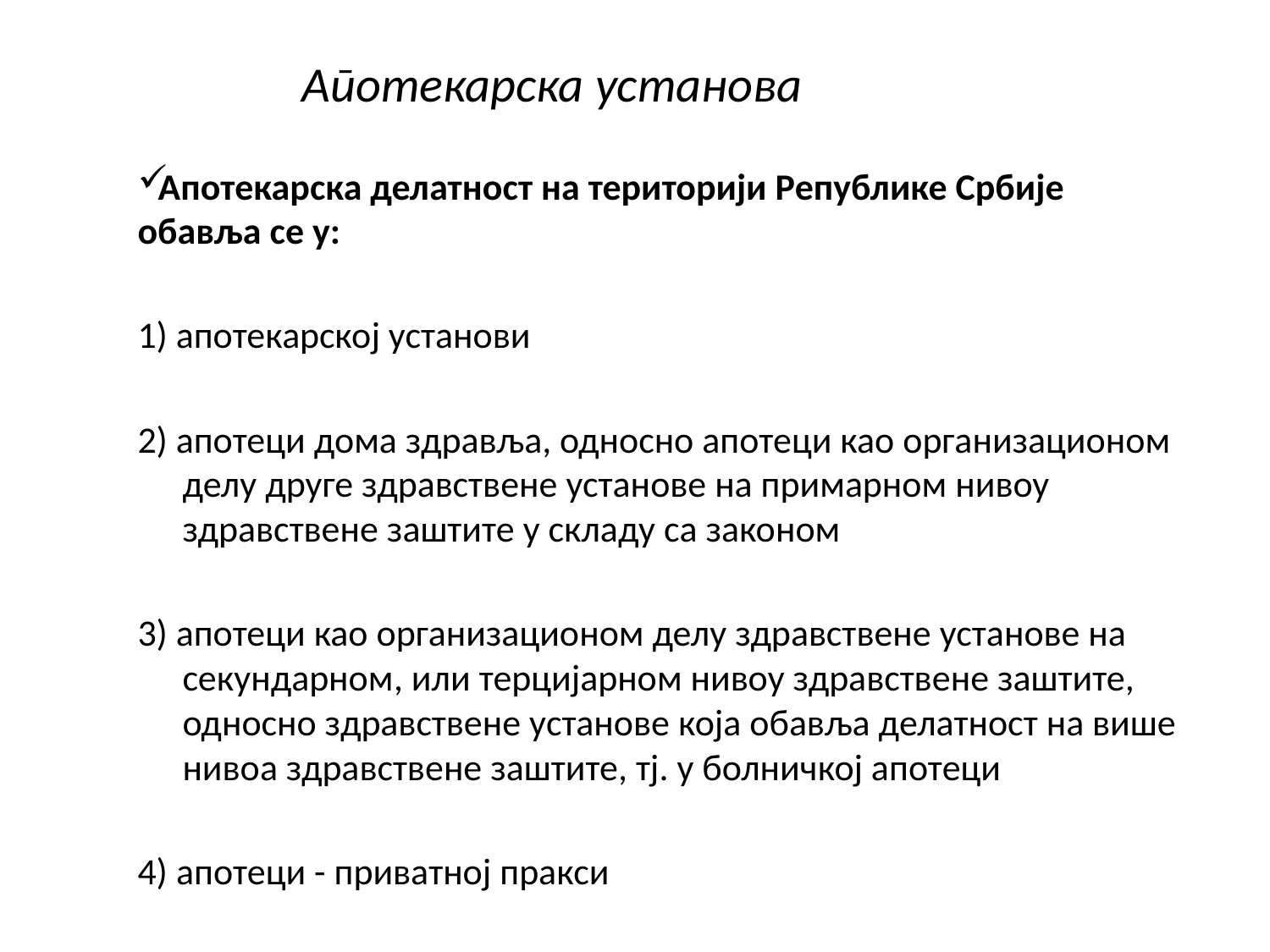

# Апотекарска установа
Апотекарска делатност на територији Републике Србије обавља се у:

1) апотекарској установи

2) апотеци дома здравља, односно апотеци као организационом делу друге здравствене установе на примарном нивоу здравствене заштите у складу са законом

3) апотеци као организационом делу здравствене установе на секундарном, или терцијарном нивоу здравствене заштите, односно здравствене установе која обавља делатност на више нивоа здравствене заштите, тј. у болничкој апотеци

4) aпотеци - приватној пракси